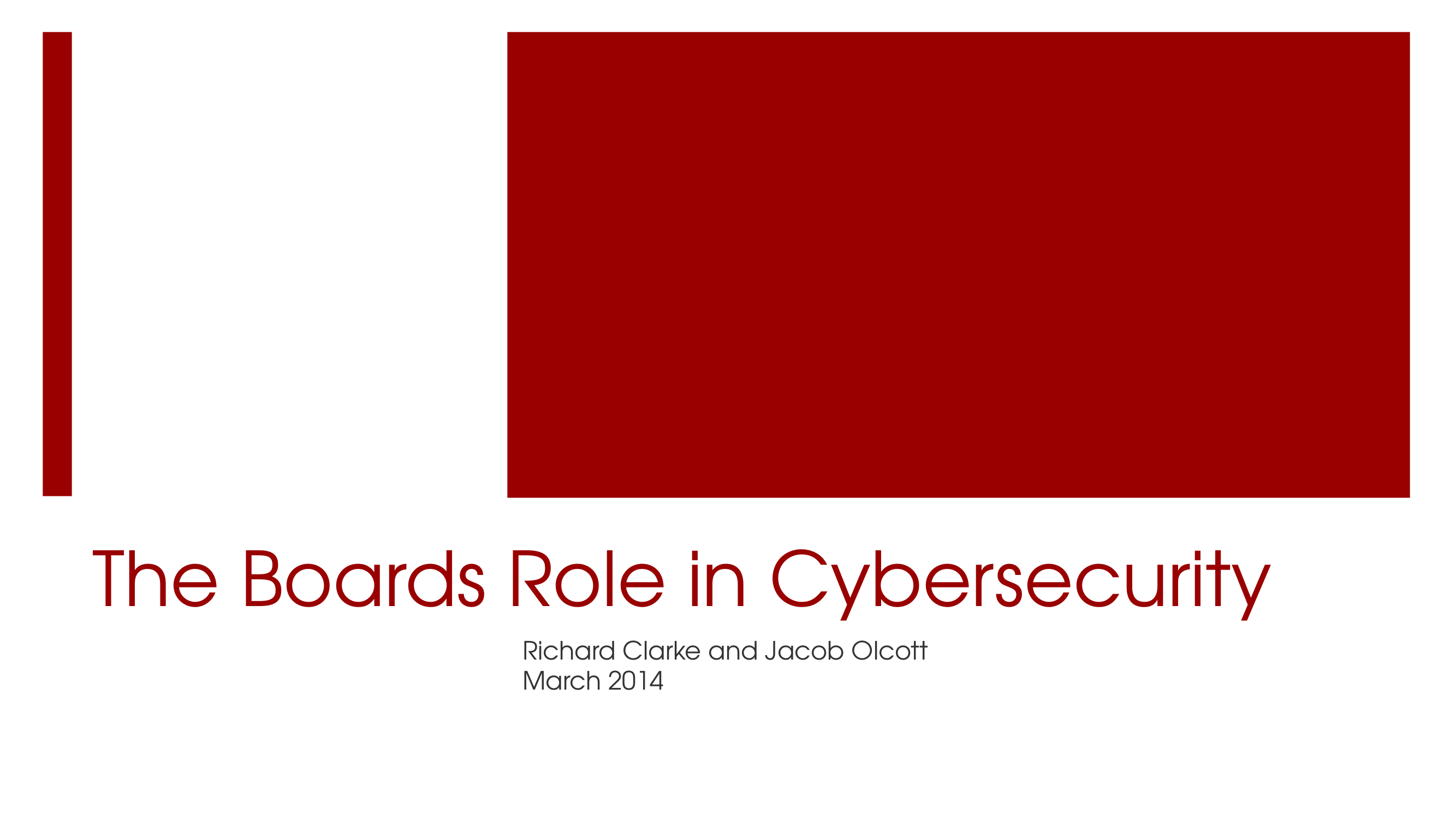

# The Boards Role in Cybersecurity
Richard Clarke and Jacob Olcott
March 2014